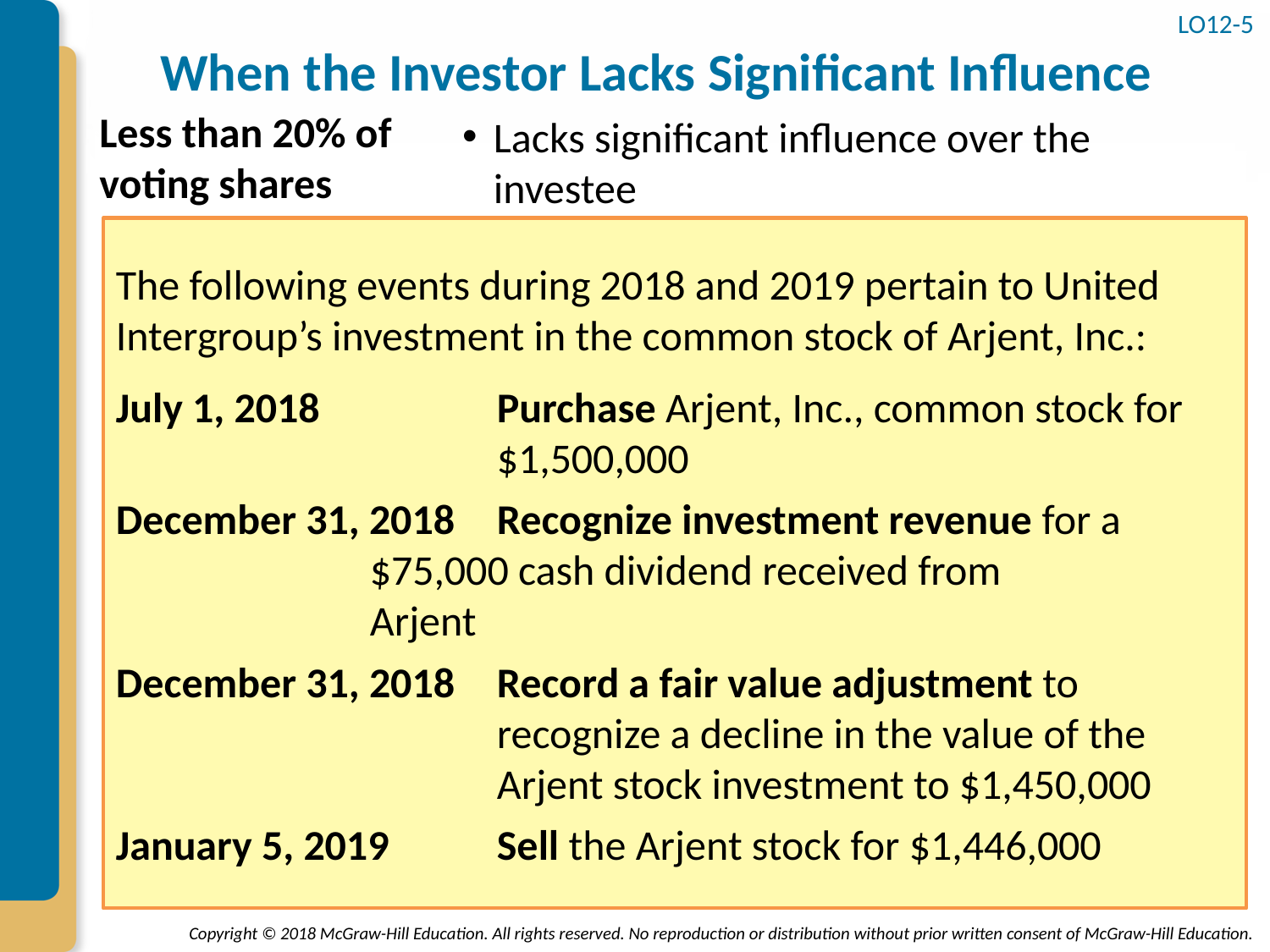

LO12-5
# When the Investor Lacks Significant Influence
Less than 20% of voting shares
Lacks significant influence over the investee
The following events during 2018 and 2019 pertain to United Intergroup’s investment in the common stock of Arjent, Inc.:
July 1, 2018 		Purchase Arjent, Inc., common stock for 			$1,500,000
December 31, 2018 	Recognize investment revenue for a 			$75,000 cash dividend received from 			Arjent
December 31, 2018 	Record a fair value adjustment to 				recognize a decline in the value of the 			Arjent stock investment to $1,450,000
January 5, 2019 	Sell the Arjent stock for $1,446,000